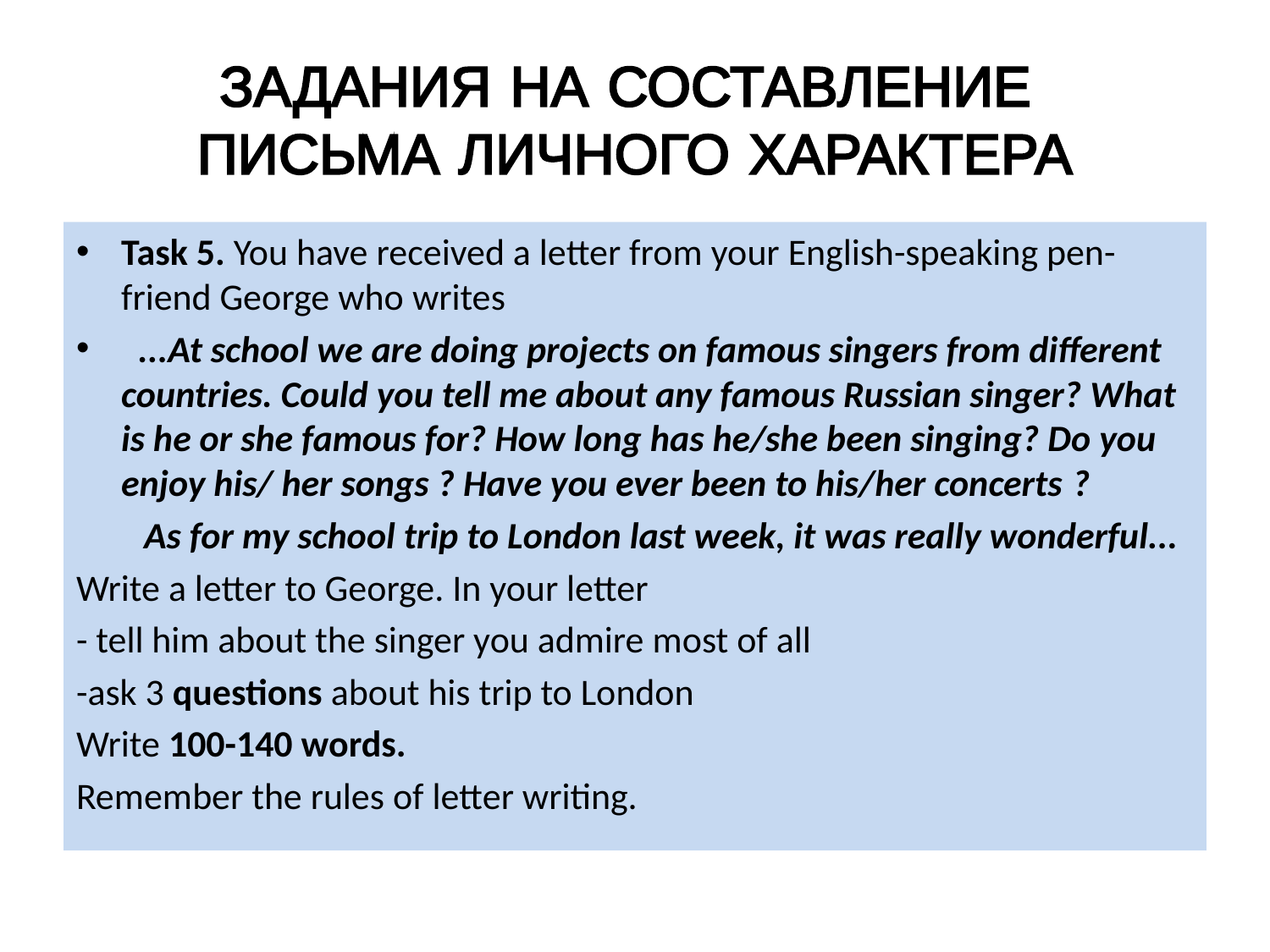

# ЗАДАНИЯ НА СОСТАВЛЕНИЕ ПИСЬМА ЛИЧНОГО ХАРАКТЕРА
Task 5. You have received a letter from your English-speaking pen-friend George who writes
  ...At school we are doing projects on famous singers from different countries. Could you tell me about any famous Russian singer? What is he or she famous for? How long has he/she been singing? Do you enjoy his/ her songs ? Have you ever been to his/her concerts ?
        As for my school trip to London last week, it was really wonderful...
Write a letter to George. In your letter
- tell him about the singer you admire most of all
-ask 3 questions about his trip to London
Write 100-140 words.
Remember the rules of letter writing.